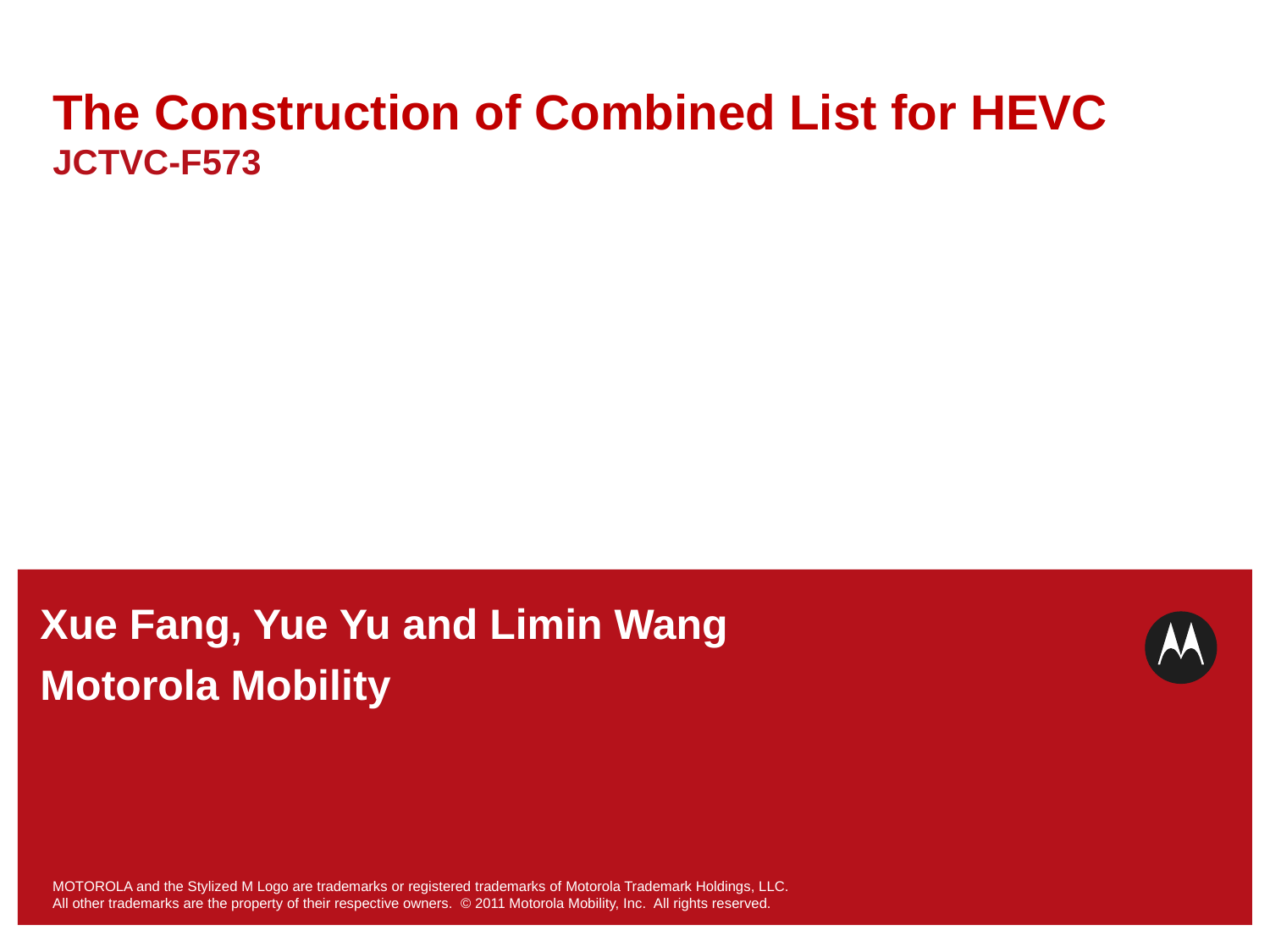

# The Construction of Combined List for HEVC JCTVC-F573
Xue Fang, Yue Yu and Limin Wang
Motorola Mobility